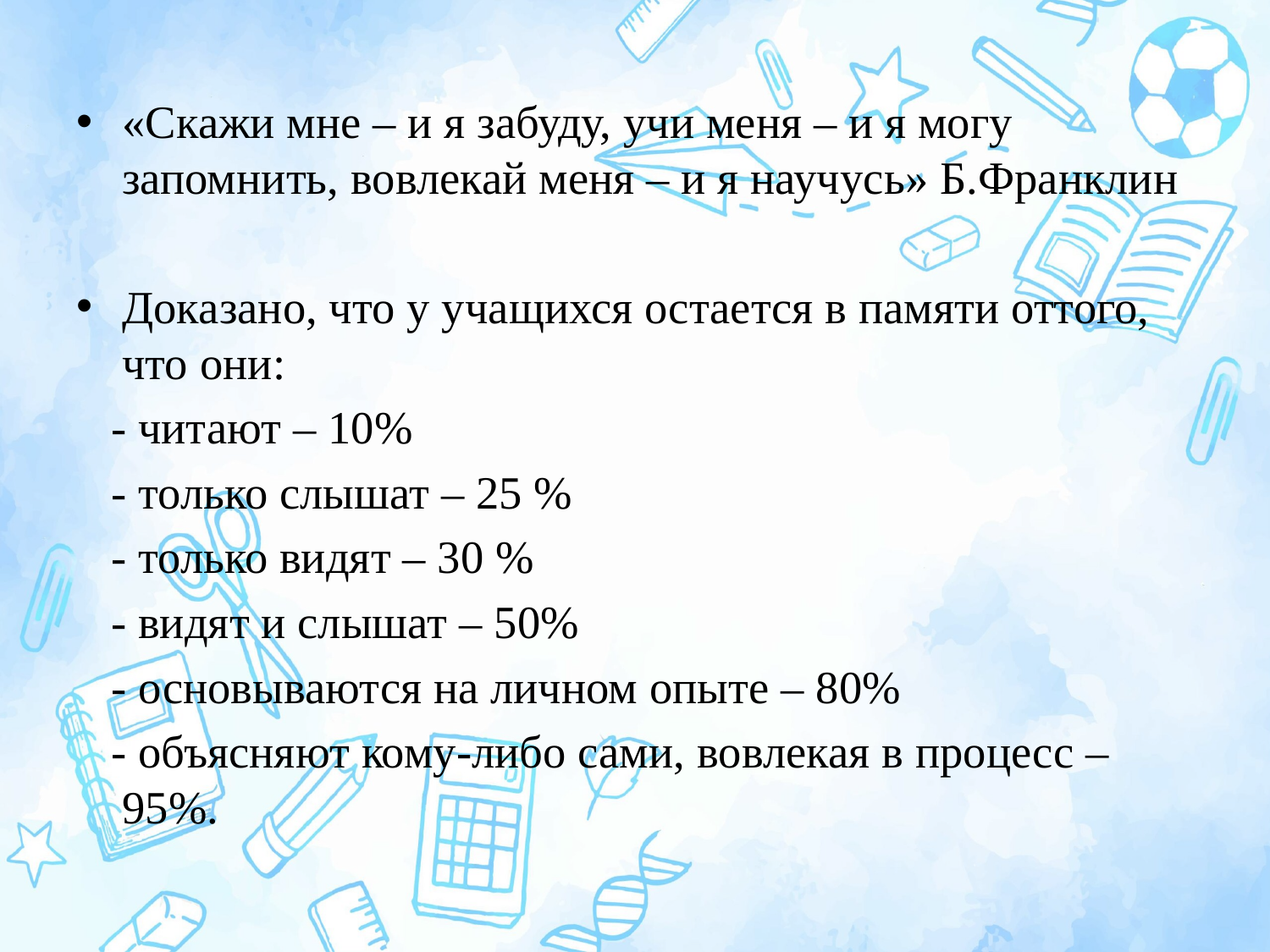

#
«Скажи мне – и я забуду, учи меня – и я могу запомнить, вовлекай меня – и я научусь» Б.Франклин

Доказано, что у учащихся остается в памяти оттого, что они:
   - читают – 10%
   - только слышат – 25 %
   - только видят – 30 %
   - видят и слышат – 50%
   - основываются на личном опыте – 80%
   - объясняют кому-либо сами, вовлекая в процесс – 95%.